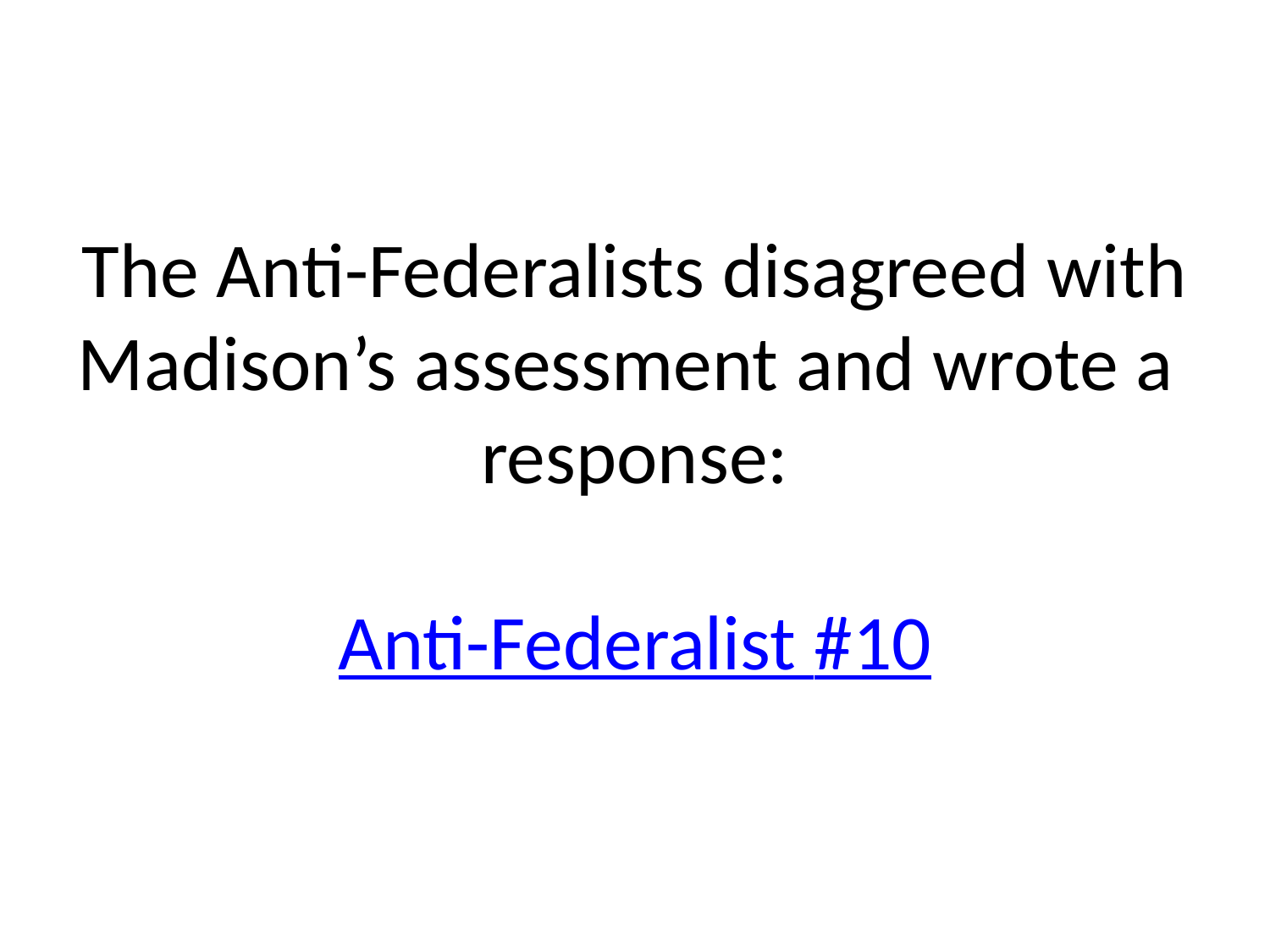

# The Anti-Federalists disagreed with Madison’s assessment and wrote a  response: Anti-Federalist #10